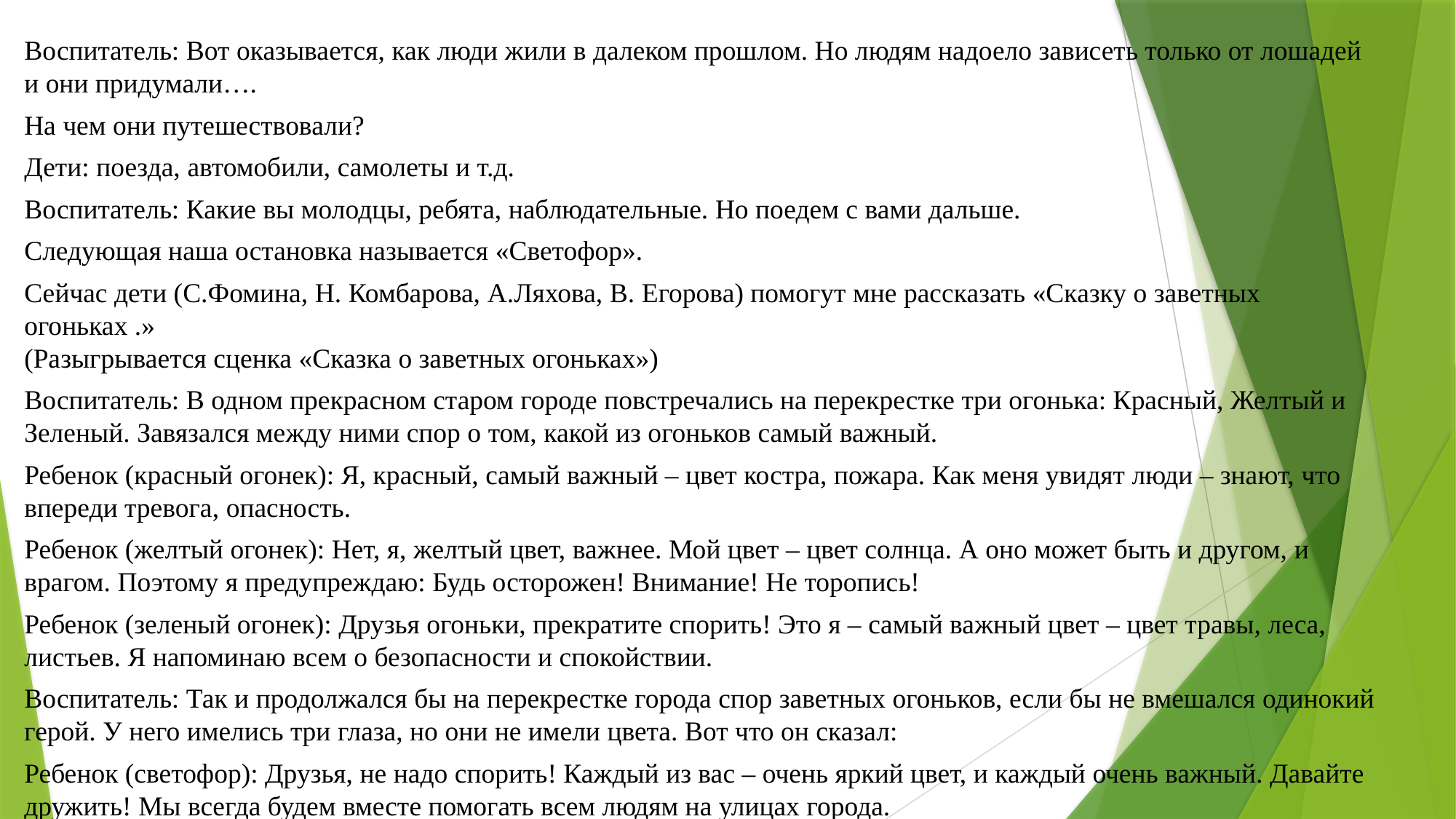

Воспитатель: Вот оказывается, как люди жили в далеком прошлом. Но людям надоело зависеть только от лошадей и они придумали….
На чем они путешествовали?
Дети: поезда, автомобили, самолеты и т.д.
Воспитатель: Какие вы молодцы, ребята, наблюдательные. Но поедем с вами дальше.
Следующая наша остановка называется «Светофор».
Сейчас дети (С.Фомина, Н. Комбарова, А.Ляхова, В. Егорова) помогут мне рассказать «Сказку о заветных огоньках .»
(Разыгрывается сценка «Сказка о заветных огоньках»)
Воспитатель: В одном прекрасном старом городе повстречались на перекрестке три огонька: Красный, Желтый и Зеленый. Завязался между ними спор о том, какой из огоньков самый важный.
Ребенок (красный огонек): Я, красный, самый важный – цвет костра, пожара. Как меня увидят люди – знают, что впереди тревога, опасность.
Ребенок (желтый огонек): Нет, я, желтый цвет, важнее. Мой цвет – цвет солнца. А оно может быть и другом, и врагом. Поэтому я предупреждаю: Будь осторожен! Внимание! Не торопись!
Ребенок (зеленый огонек): Друзья огоньки, прекратите спорить! Это я – самый важный цвет – цвет травы, леса, листьев. Я напоминаю всем о безопасности и спокойствии.
Воспитатель: Так и продолжался бы на перекрестке города спор заветных огоньков, если бы не вмешался одинокий герой. У него имелись три глаза, но они не имели цвета. Вот что он сказал:
Ребенок (светофор): Друзья, не надо спорить! Каждый из вас – очень яркий цвет, и каждый очень важный. Давайте дружить! Мы всегда будем вместе помогать всем людям на улицах города.
#